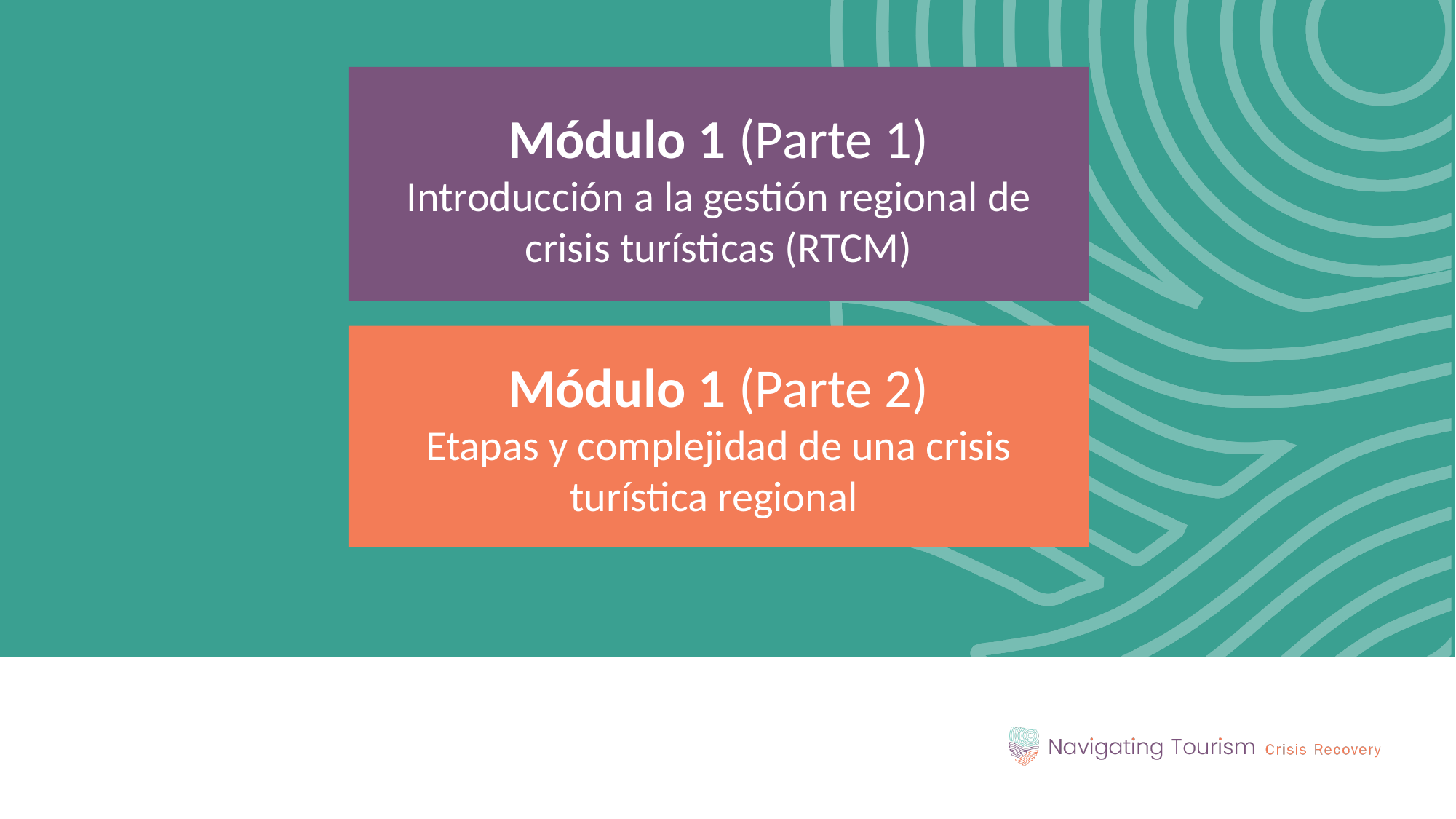

Módulo 1 (Parte 1)
Introducción a la gestión regional de crisis turísticas (RTCM)
Módulo 1 (Parte 2)
Etapas y complejidad de una crisis turística regional